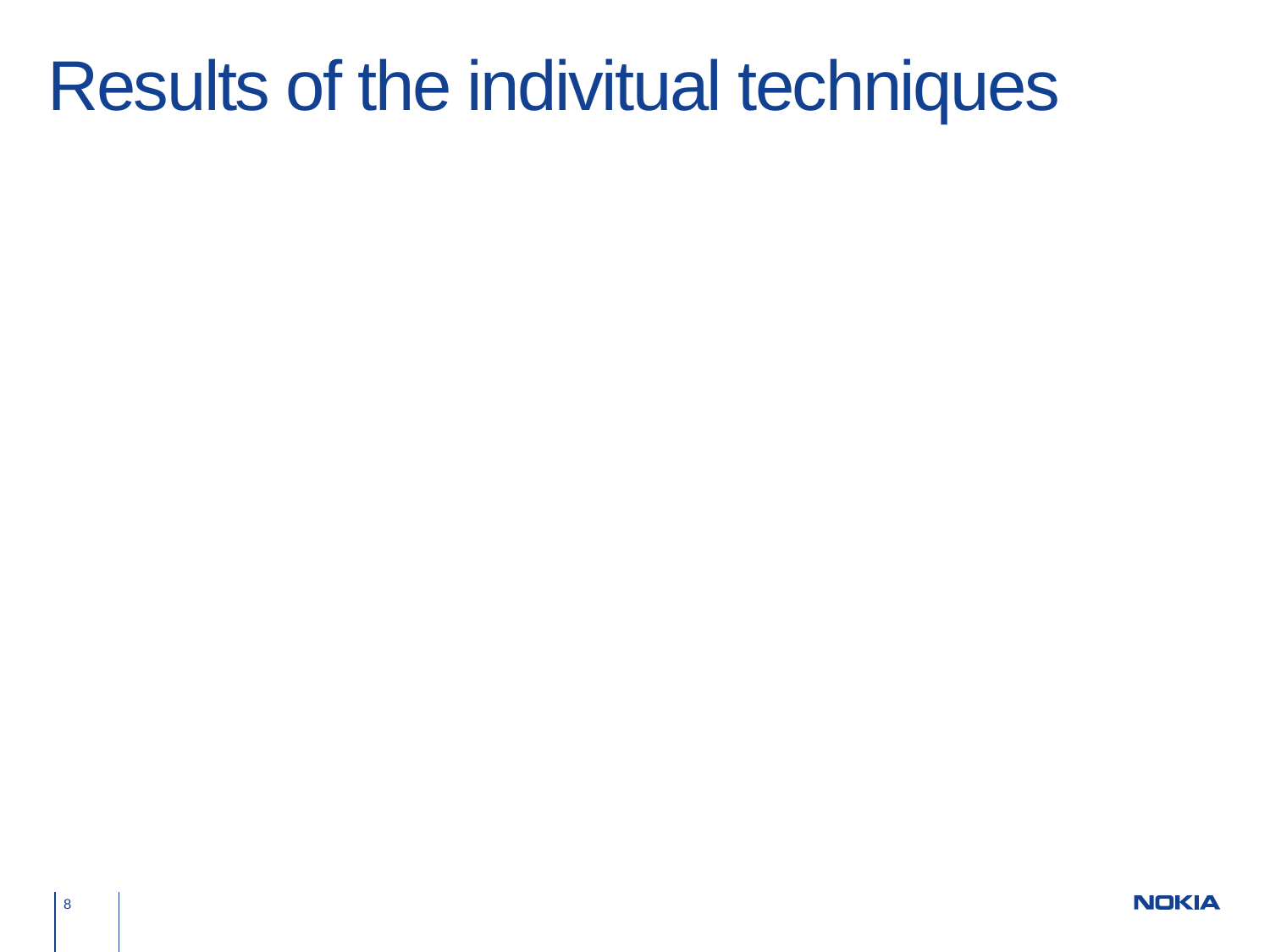

# Results of the indivitual techniques
8